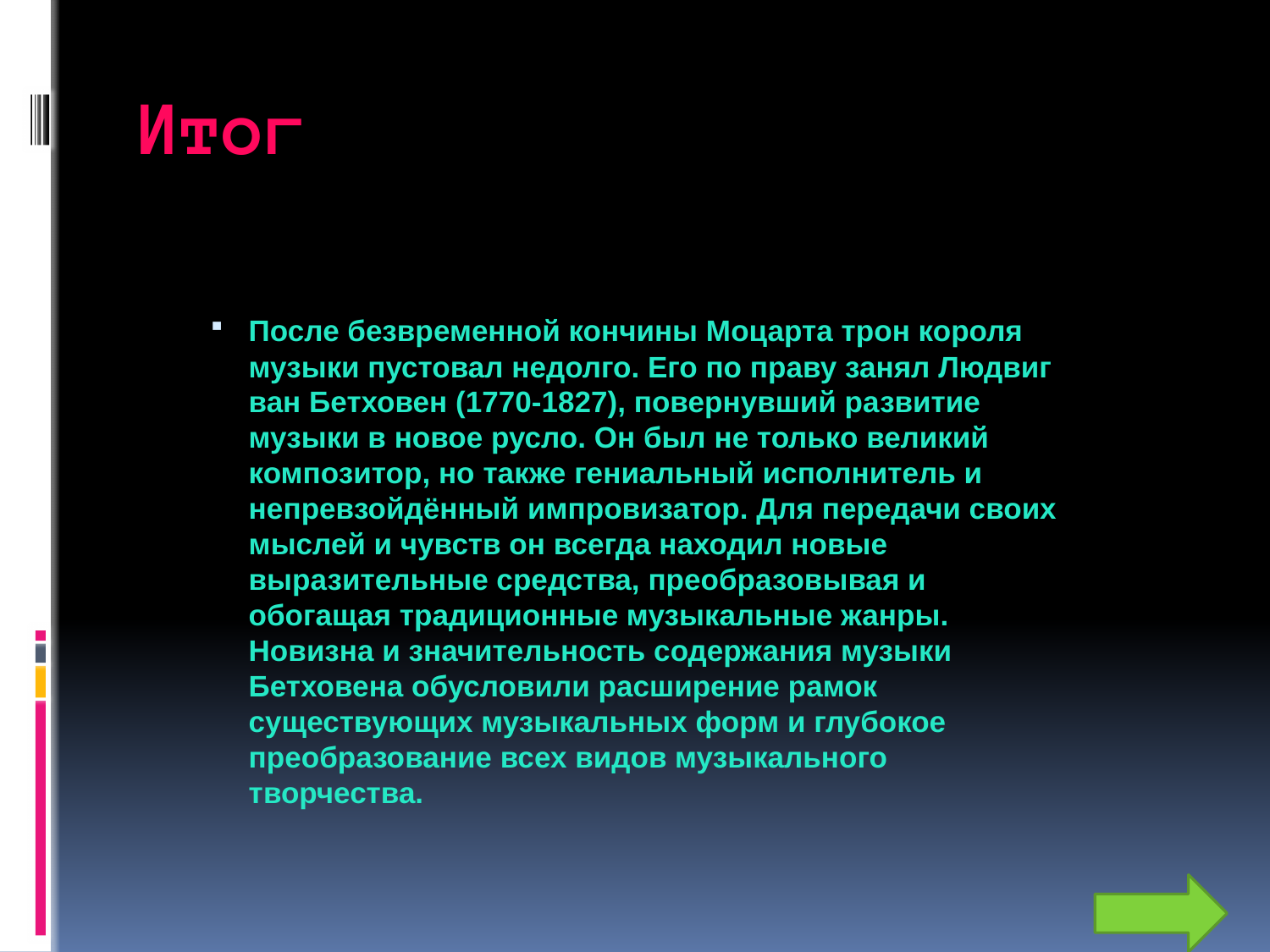

# Итог
После безвременной кончины Моцарта трон короля музыки пустовал недолго. Его по праву занял Людвиг ван Бетховен (1770-1827), повернувший развитие музыки в новое русло. Он был не только великий композитор, но также гениальный исполнитель и непревзойдённый импровизатор. Для передачи своих мыслей и чувств он всегда находил новые выразительные средства, преобразовывая и обогащая традиционные музыкальные жанры. Новизна и значительность содержания музыки Бетховена обусловили расширение рамок существующих музыкальных форм и глубокое преобразование всех видов музыкального творчества.